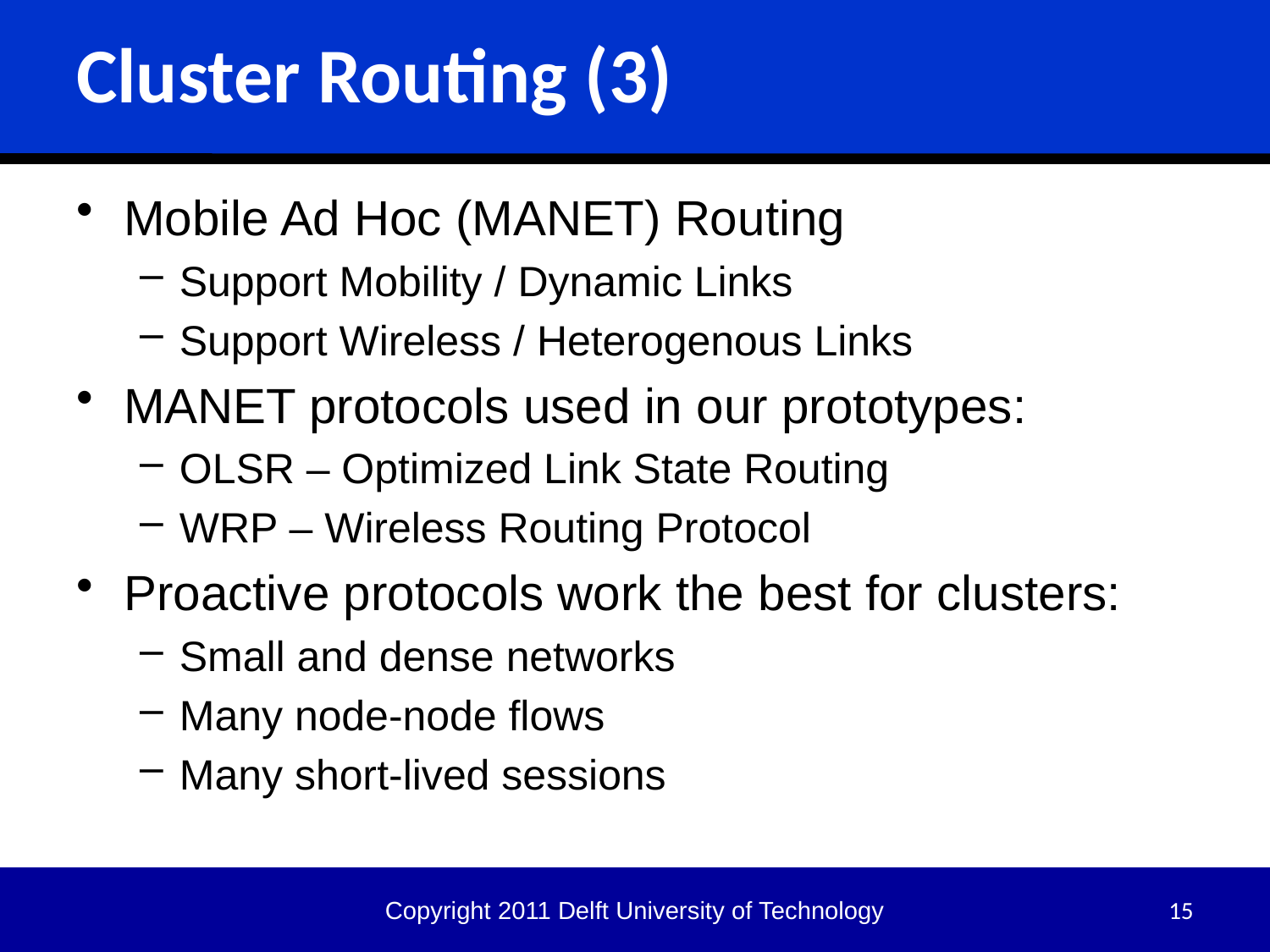

# Cluster Routing (3)
Mobile Ad Hoc (MANET) Routing
Support Mobility / Dynamic Links
Support Wireless / Heterogenous Links
MANET protocols used in our prototypes:
OLSR – Optimized Link State Routing
WRP – Wireless Routing Protocol
Proactive protocols work the best for clusters:
Small and dense networks
Many node-node flows
Many short-lived sessions
Copyright 2011 Delft University of Technology
15